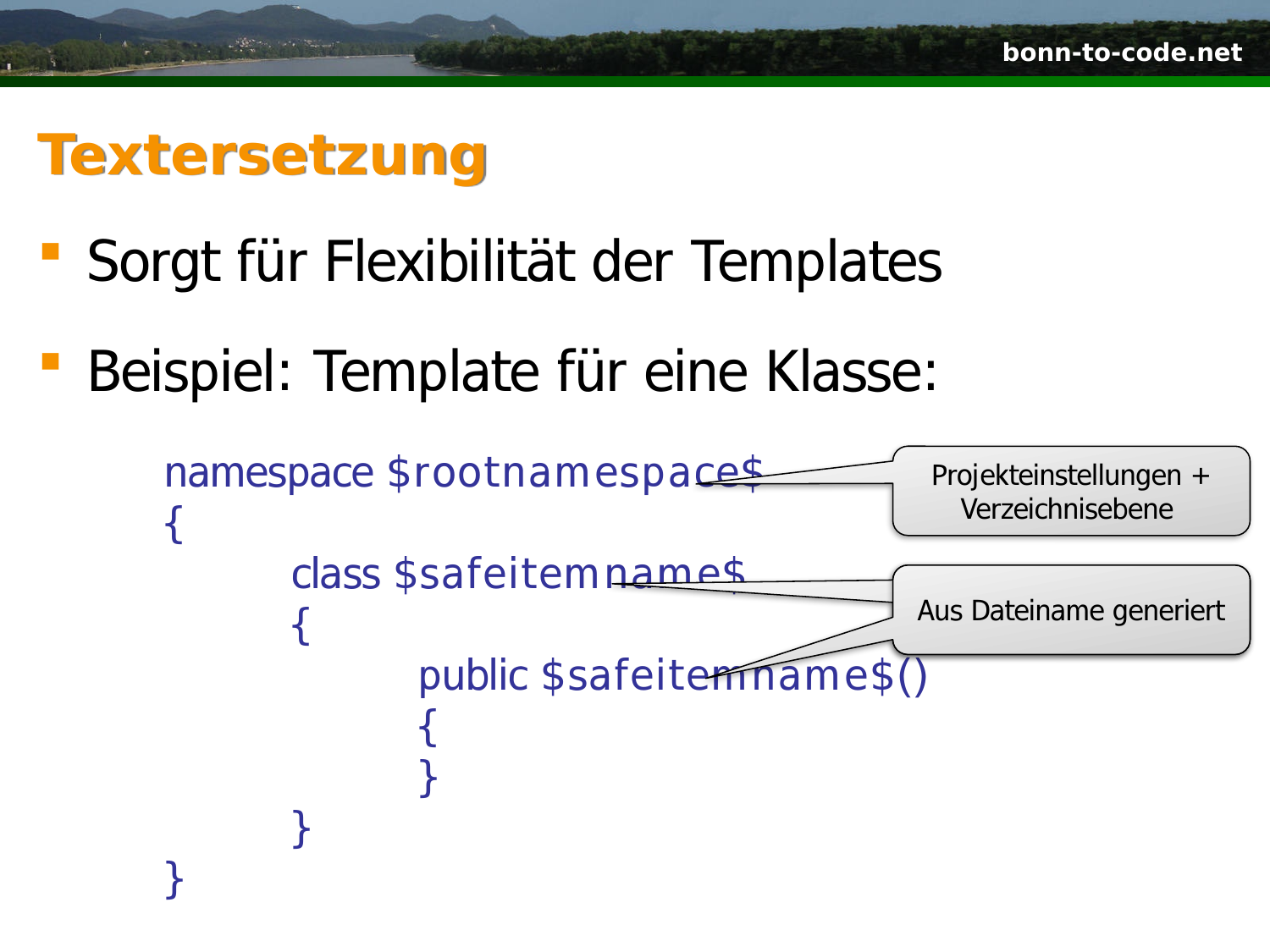

# Textersetzung
Sorgt für Flexibilität der Templates
Beispiel: Template für eine Klasse:
	namespace $rootnamespace$
	{
		class $safeitemname$
		{
			public $safeitemname$()
			{
			}
		}
	}
Projekteinstellungen + Verzeichnisebene
Aus Dateiname generiert
Aus Dateiname generiert